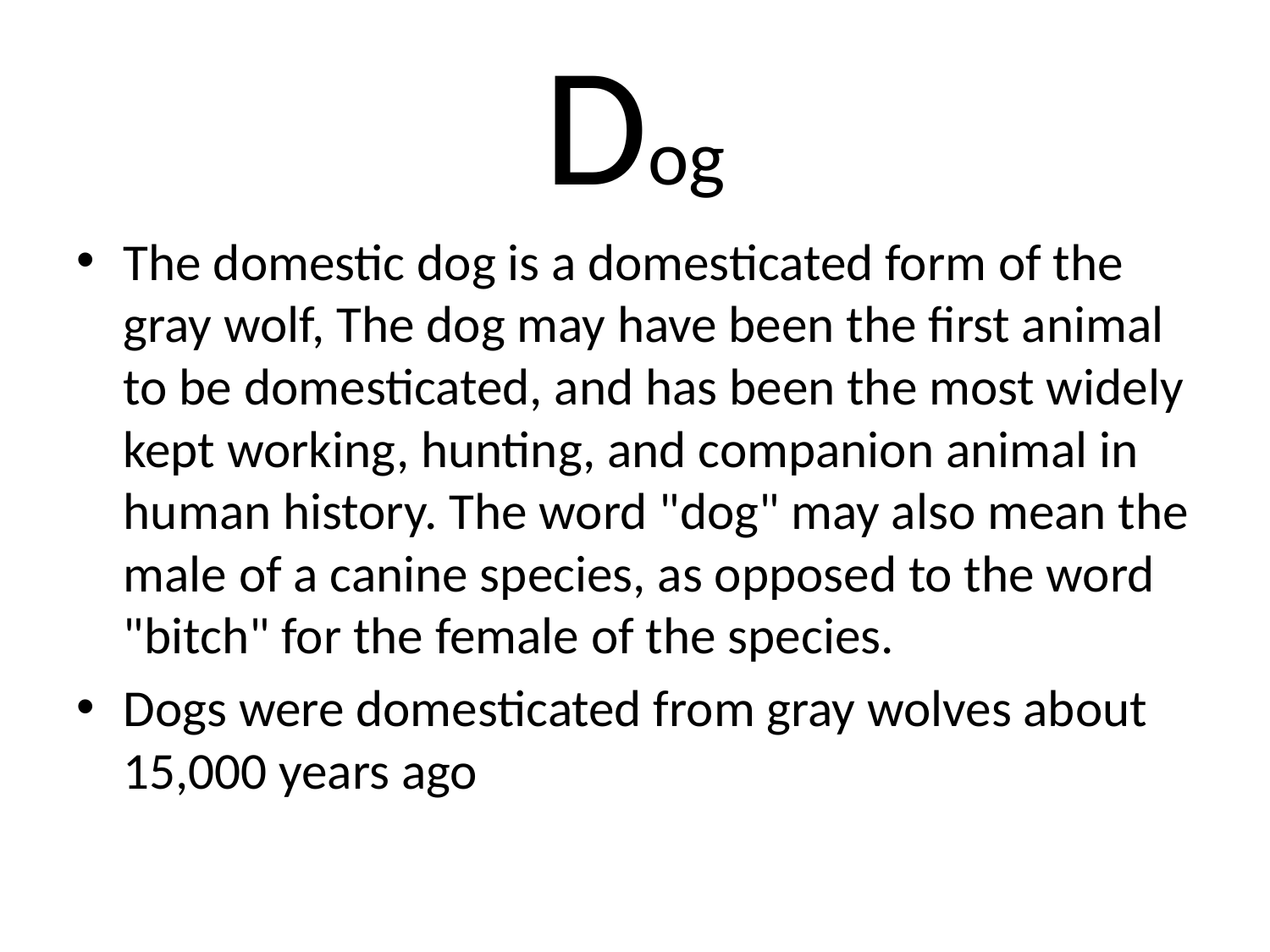

# Dog
The domestic dog is a domesticated form of the gray wolf, The dog may have been the first animal to be domesticated, and has been the most widely kept working, hunting, and companion animal in human history. The word "dog" may also mean the male of a canine species, as opposed to the word "bitch" for the female of the species.
Dogs were domesticated from gray wolves about 15,000 years ago